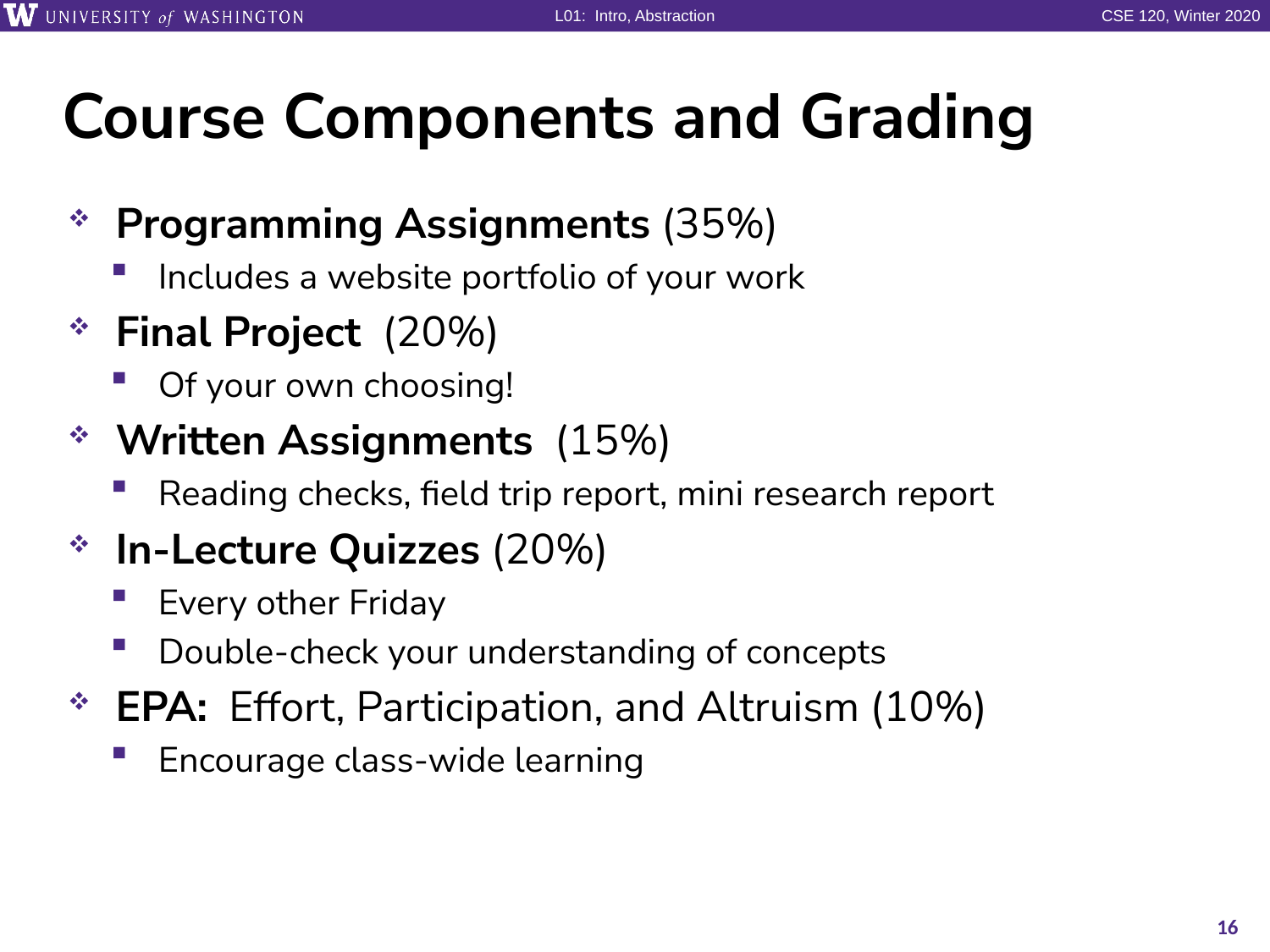

# Course Components and Grading
Programming Assignments (35%)
Includes a website portfolio of your work
Final Project  (20%)
Of your own choosing!
Written Assignments  (15%)
Reading checks, field trip report, mini research report
In-Lecture Quizzes (20%)
Every other Friday
Double-check your understanding of concepts
EPA:  Effort, Participation, and Altruism (10%)
Encourage class-wide learning

16